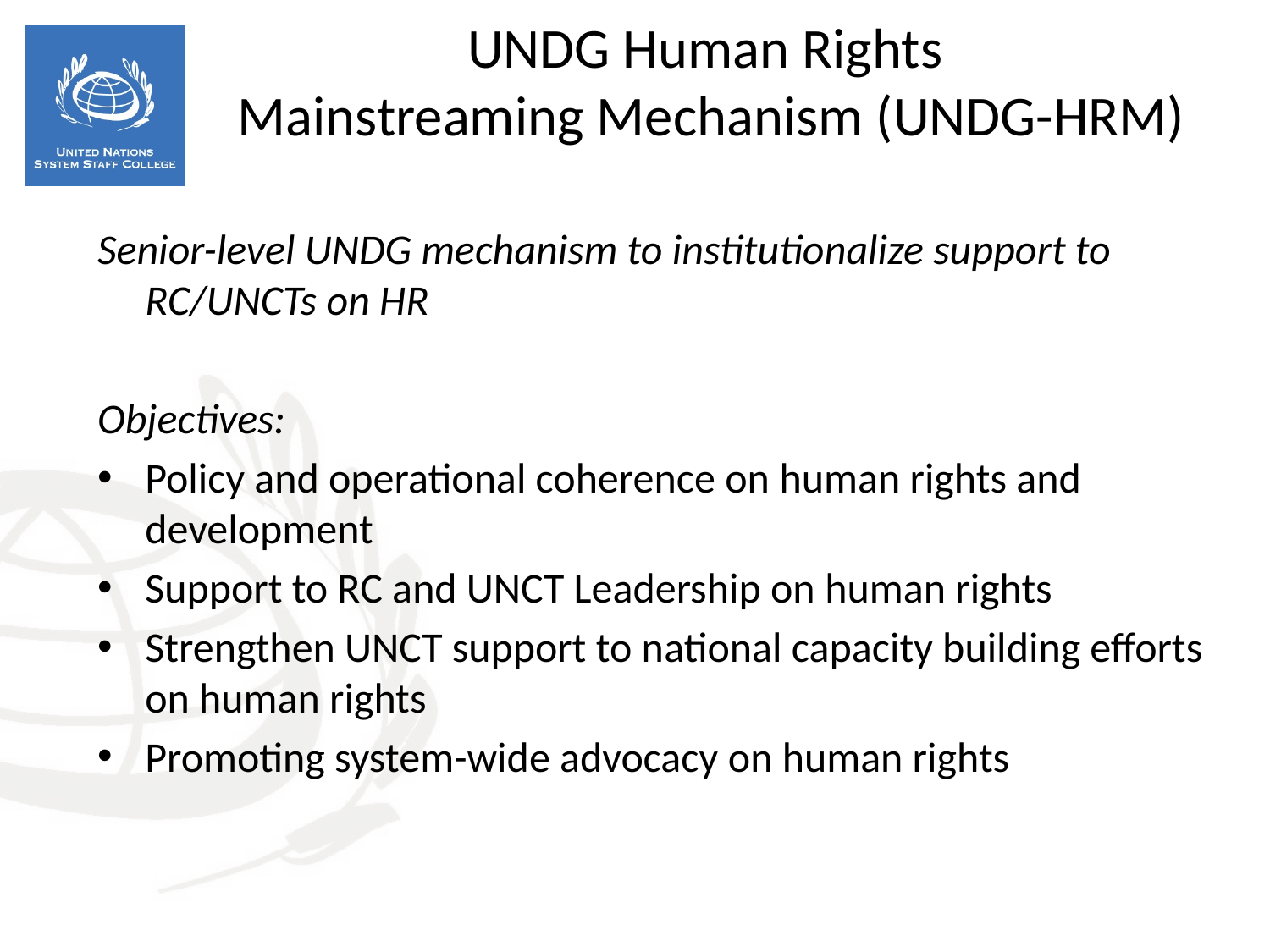

UNDG Human Rights
Mainstreaming Mechanism (UNDG-HRM)
Senior-level UNDG mechanism to institutionalize support to RC/UNCTs on HR

Objectives:
Policy and operational coherence on human rights and development
Support to RC and UNCT Leadership on human rights
Strengthen UNCT support to national capacity building efforts on human rights
Promoting system-wide advocacy on human rights